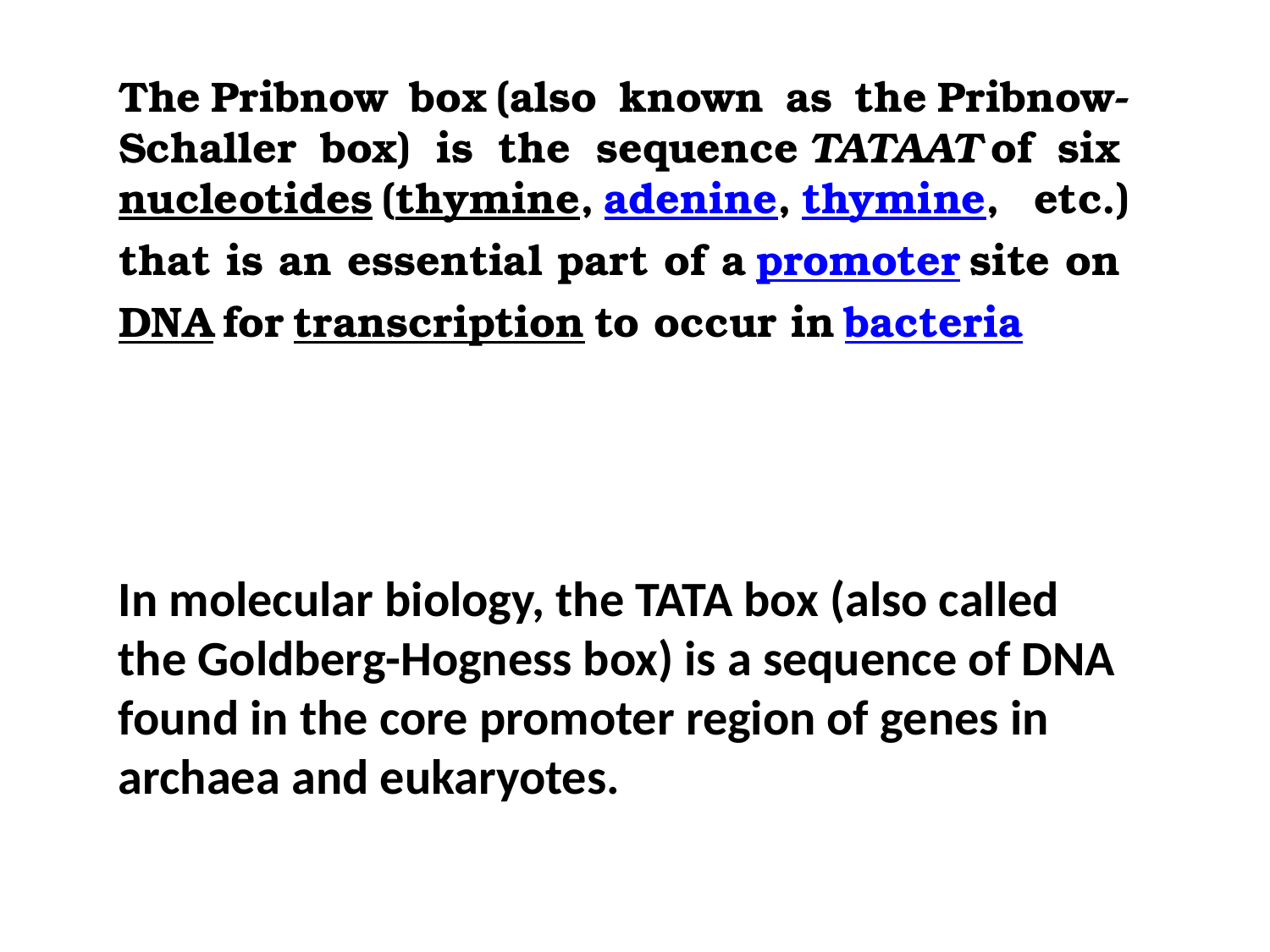

The Pribnow box (also known as the Pribnow-Schaller box) is the sequence TATAAT of six nucleotides (thymine, adenine, thymine, etc.) that is an essential part of a promoter site on DNA for transcription to occur in bacteria

In molecular biology, the TATA box (also called the Goldberg-Hogness box) is a sequence of DNA found in the core promoter region of genes in archaea and eukaryotes.